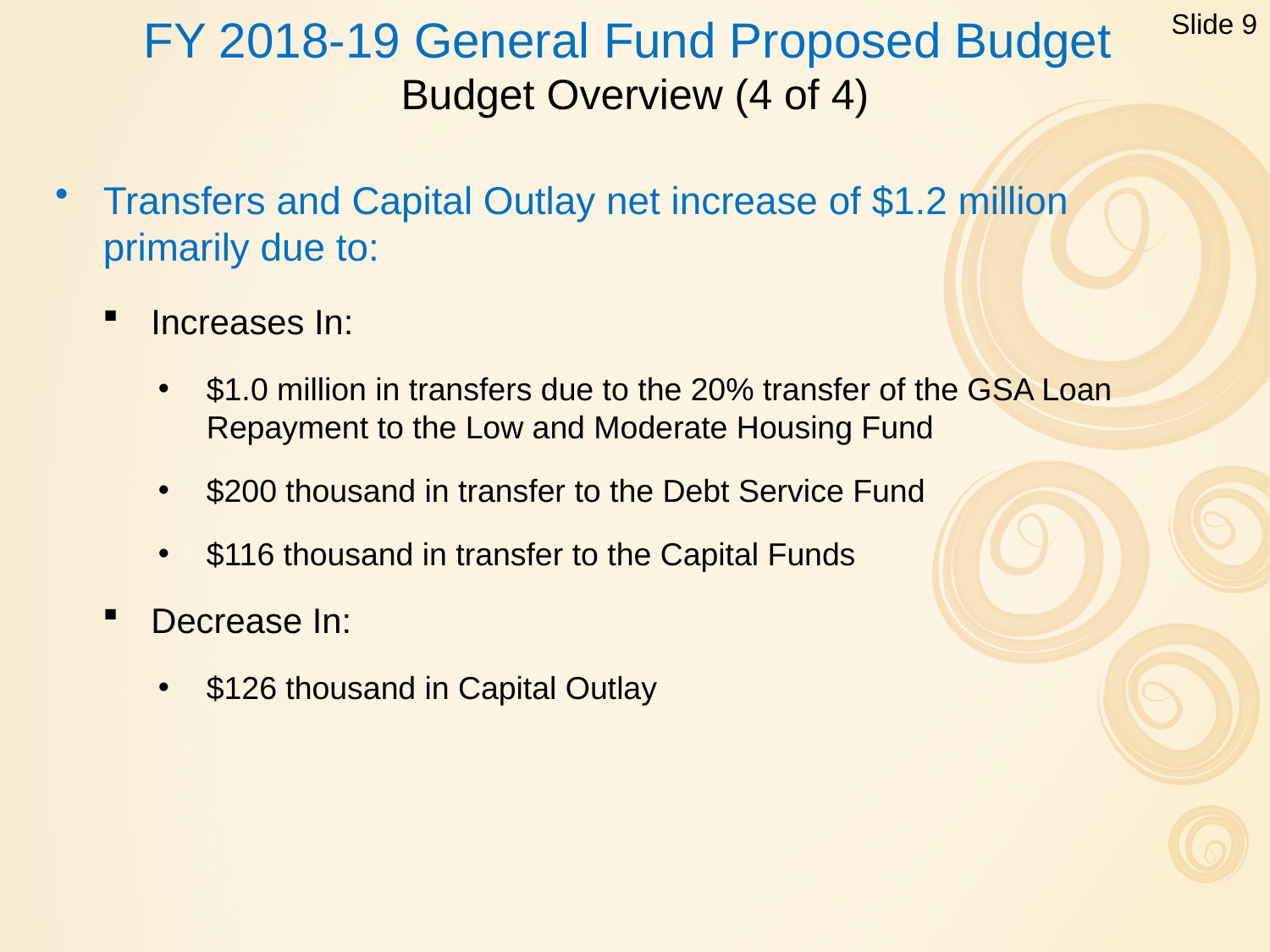

Slide 9
FY 2018-19 General Fund Proposed Budget
Budget Overview (4 of 4)
Transfers and Capital Outlay net increase of $1.2 million primarily due to:
Increases In:
$1.0 million in transfers due to the 20% transfer of the GSA Loan Repayment to the Low and Moderate Housing Fund
$200 thousand in transfer to the Debt Service Fund
$116 thousand in transfer to the Capital Funds
Decrease In:
$126 thousand in Capital Outlay